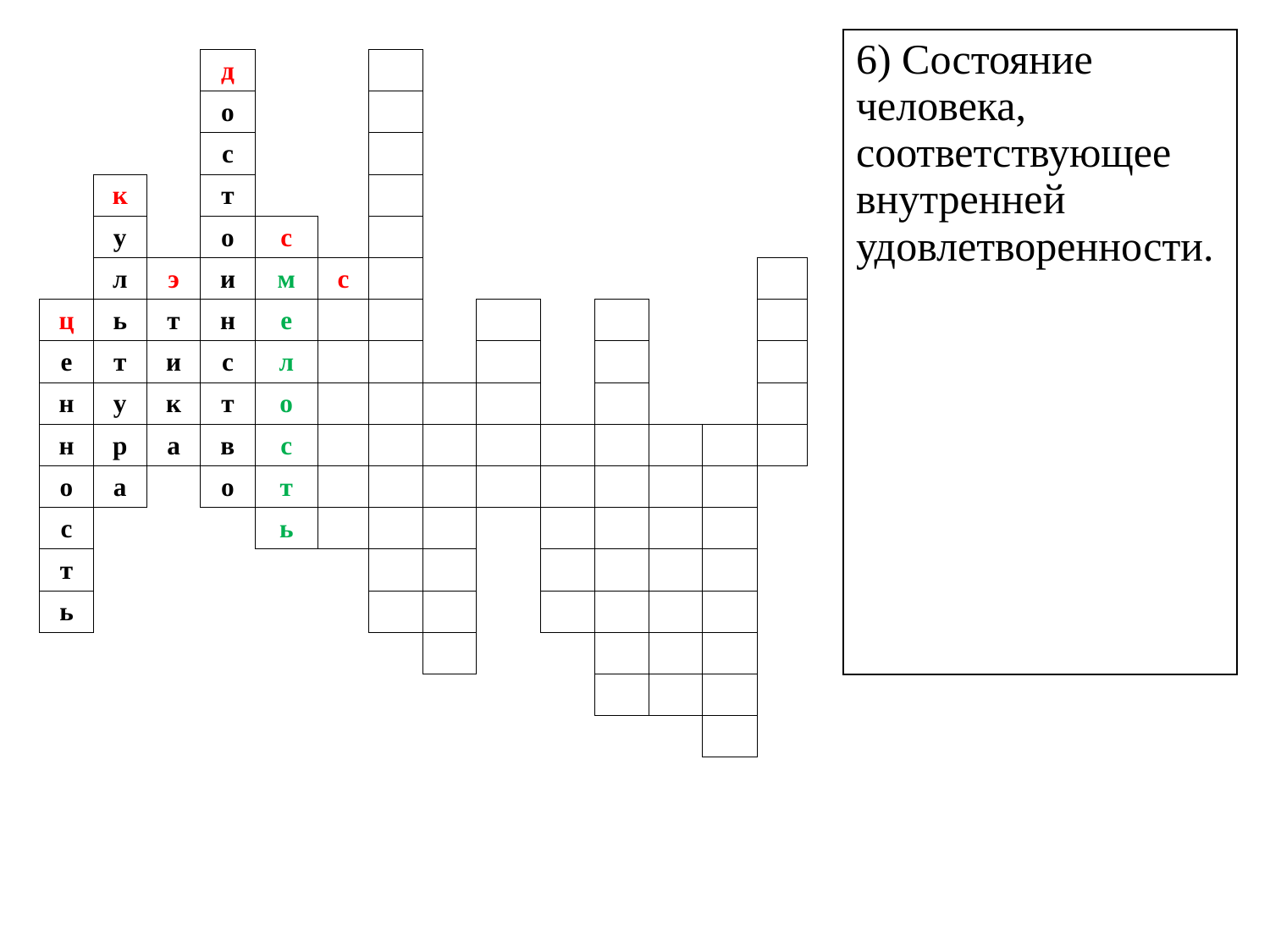

| 6) Состояние человека, соответствующее внутренней удовлетворенности. |
| --- |
|  |  |  | д |  |  |  |  |  |  |  |  |  |  |
| --- | --- | --- | --- | --- | --- | --- | --- | --- | --- | --- | --- | --- | --- |
|  |  |  | о |  |  |  |  |  |  |  |  |  |  |
|  |  |  | с |  |  |  |  |  |  |  |  |  |  |
|  | к |  | т |  |  |  |  |  |  |  |  |  |  |
|  | у |  | о | с |  |  |  |  |  |  |  |  |  |
|  | л | э | и | м | с |  |  |  |  |  |  |  |  |
| ц | ь | т | н | е |  |  |  |  |  |  |  |  |  |
| е | т | и | с | л |  |  |  |  |  |  |  |  |  |
| н | у | к | т | о |  |  |  |  |  |  |  |  |  |
| н | р | а | в | с |  |  |  |  |  |  |  |  |  |
| о | а |  | о | т |  |  |  |  |  |  |  |  |  |
| с |  |  |  | ь |  |  |  |  |  |  |  |  |  |
| т |  |  |  |  |  |  |  |  |  |  |  |  |  |
| ь |  |  |  |  |  |  |  |  |  |  |  |  |  |
|  |  |  |  |  |  |  |  |  |  |  |  |  |  |
|  |  |  |  |  |  |  |  |  |  |  |  |  |  |
|  |  |  |  |  |  |  |  |  |  |  |  |  |  |